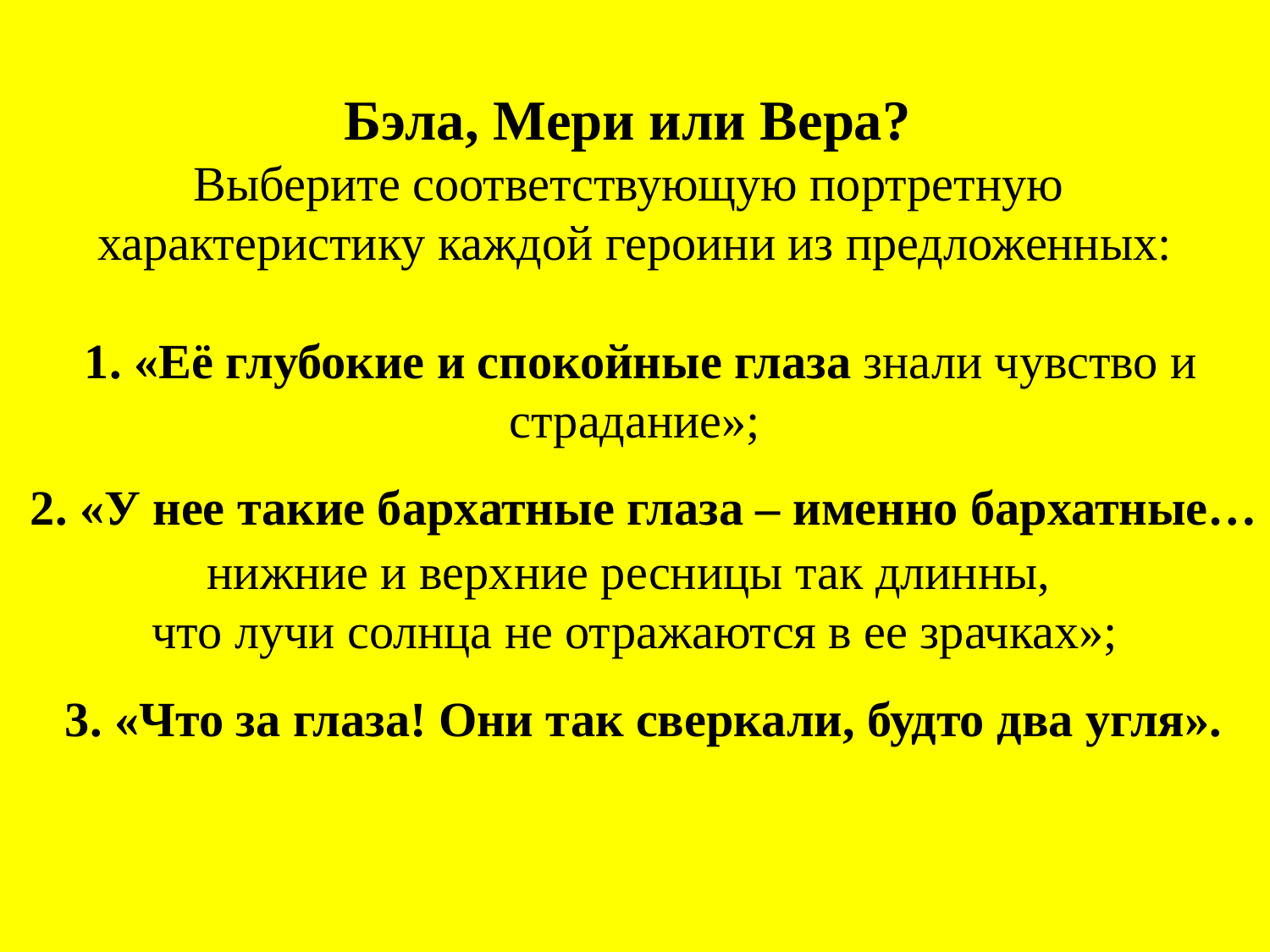

Бэла, Мери или Вера?
Выберите соответствующую портретную
характеристику каждой героини из предложенных:
 1. «Её глубокие и спокойные глаза знали чувство и страдание»;
 2. «У нее такие бархатные глаза – именно бархатные… нижние и верхние ресницы так длинны,
что лучи солнца не отражаются в ее зрачках»;
 3. «Что за глаза! Они так сверкали, будто два угля».